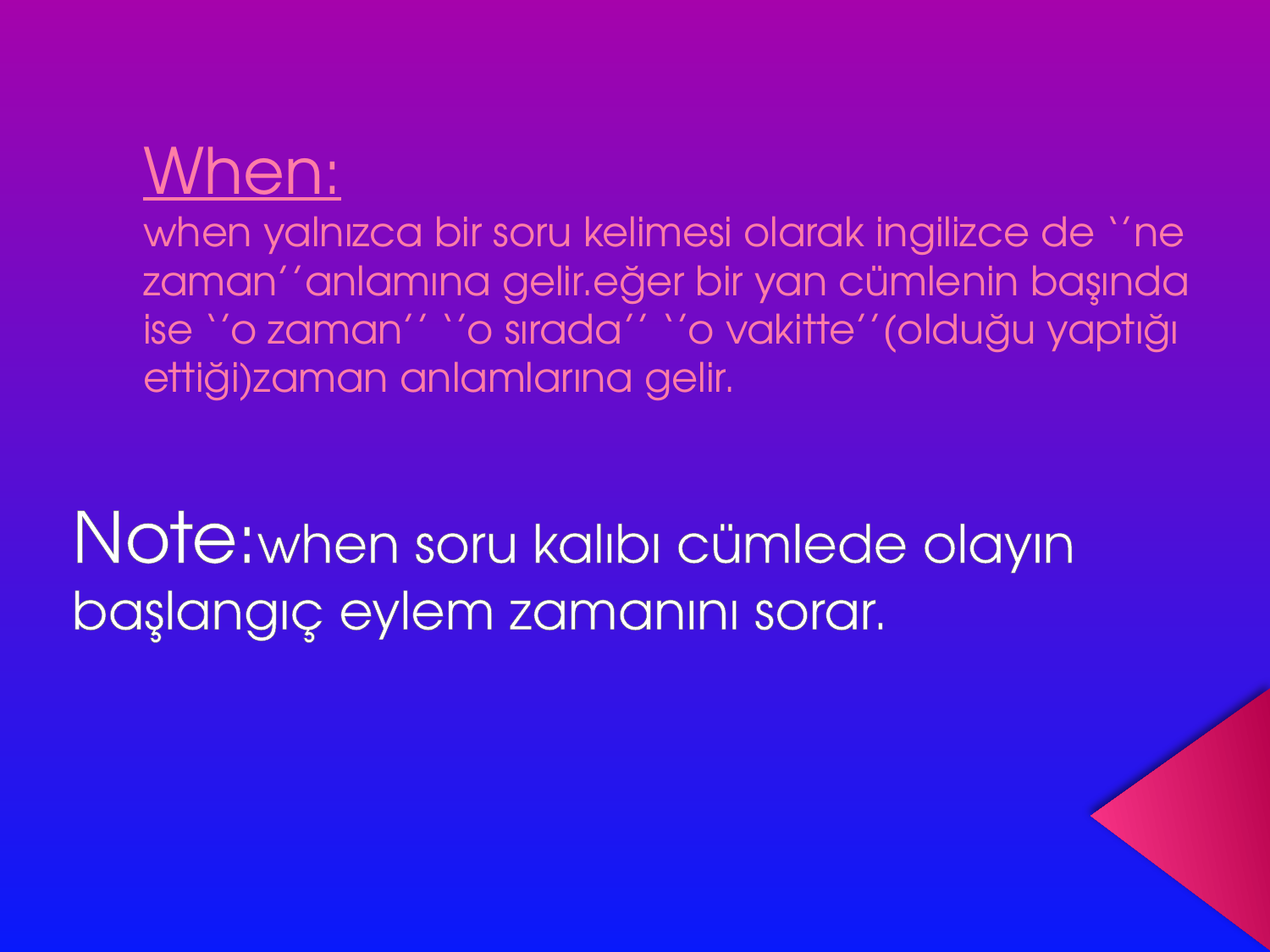

# When: when yalnızca bir soru kelimesi olarak ingilizce de ‘’ne zaman’’anlamına gelir.eğer bir yan cümlenin başında ise ‘’o zaman’’ ‘’o sırada’’ ‘’o vakitte’’(olduğu yaptığı ettiği)zaman anlamlarına gelir.
Note:when soru kalıbı cümlede olayın başlangıç eylem zamanını sorar.